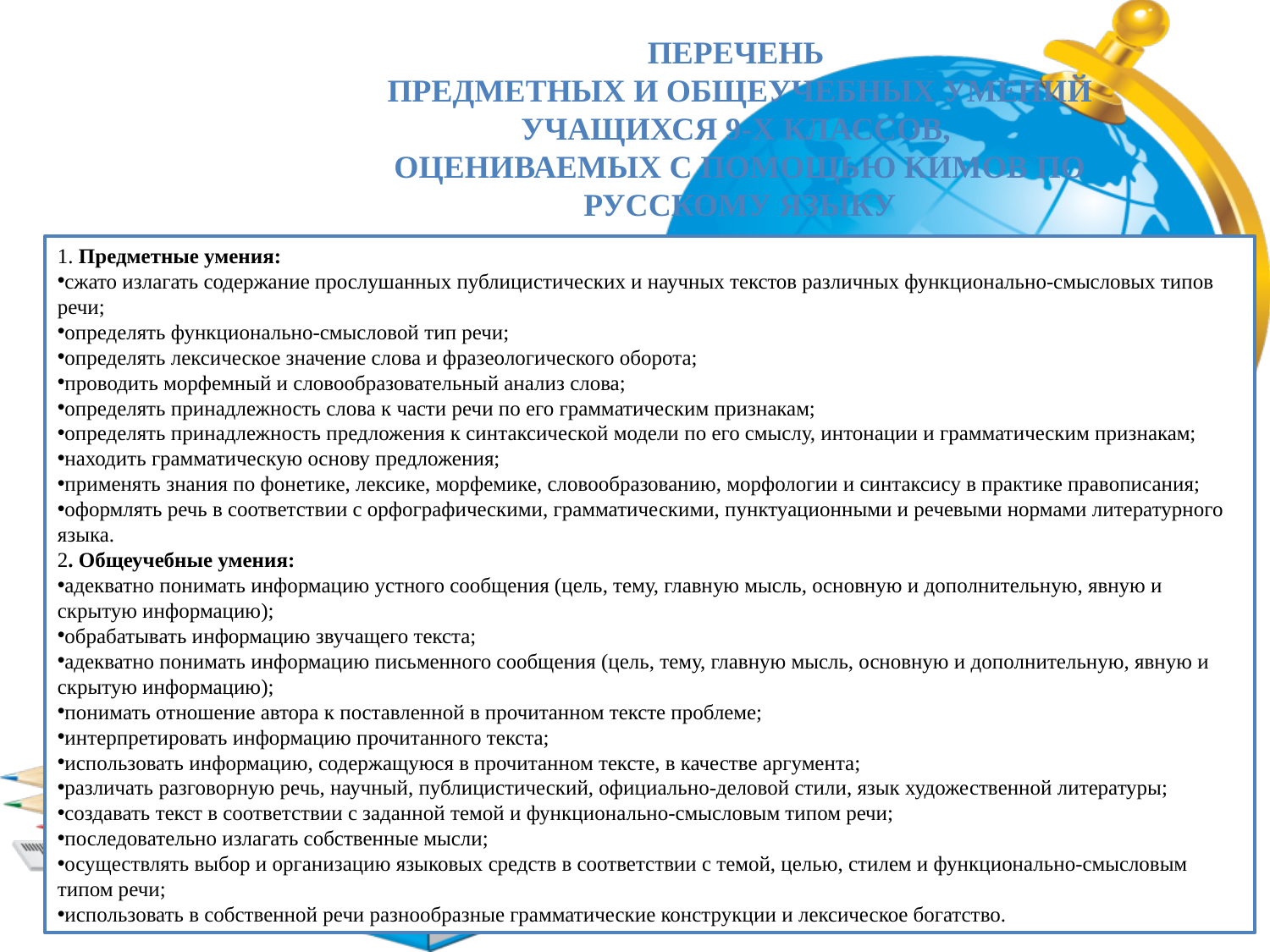

ПЕРЕЧЕНЬ 
предметных и общеучебных умений учащихся 9-х классов, 
оцениваемых с помощью КИМов по русскому языку
1. Предметные умения:
сжато излагать содержание прослушанных публицистических и научных текстов различных функционально-смысловых типов речи;
определять функционально-смысловой тип речи;
определять лексическое значение слова и фразеологического оборота;
проводить морфемный и словообразовательный анализ слова;
определять принадлежность слова к части речи по его грамматическим признакам;
определять принадлежность предложения к синтаксической модели по его смыслу, интонации и грамматическим признакам;
находить грамматическую основу предложения;
применять знания по фонетике, лексике, морфемике, словообразованию, морфологии и синтаксису в практике правописания;
оформлять речь в соответствии с орфографическими, грамматическими, пунктуационными и речевыми нормами литературного языка.
2. Общеучебные умения:
адекватно понимать информацию устного сообщения (цель, тему, главную мысль, основную и дополнительную, явную и скрытую информацию);
обрабатывать информацию звучащего текста;
адекватно понимать информацию письменного сообщения (цель, тему, главную мысль, основную и дополнительную, явную и скрытую информацию);
понимать отношение автора к поставленной в прочитанном тексте проблеме;
интерпретировать информацию прочитанного текста;
использовать информацию, содержащуюся в прочитанном тексте, в качестве аргумента;
различать разговорную речь, научный, публицистический, официально-деловой стили, язык художественной литературы;
создавать текст в соответствии с заданной темой и функционально-смысловым типом речи;
последовательно излагать собственные мысли;
осуществлять выбор и организацию языковых средств в соответствии с темой, целью, стилем и функционально-смысловым типом речи;
использовать в собственной речи разнообразные грамматические конструкции и лексическое богатство.